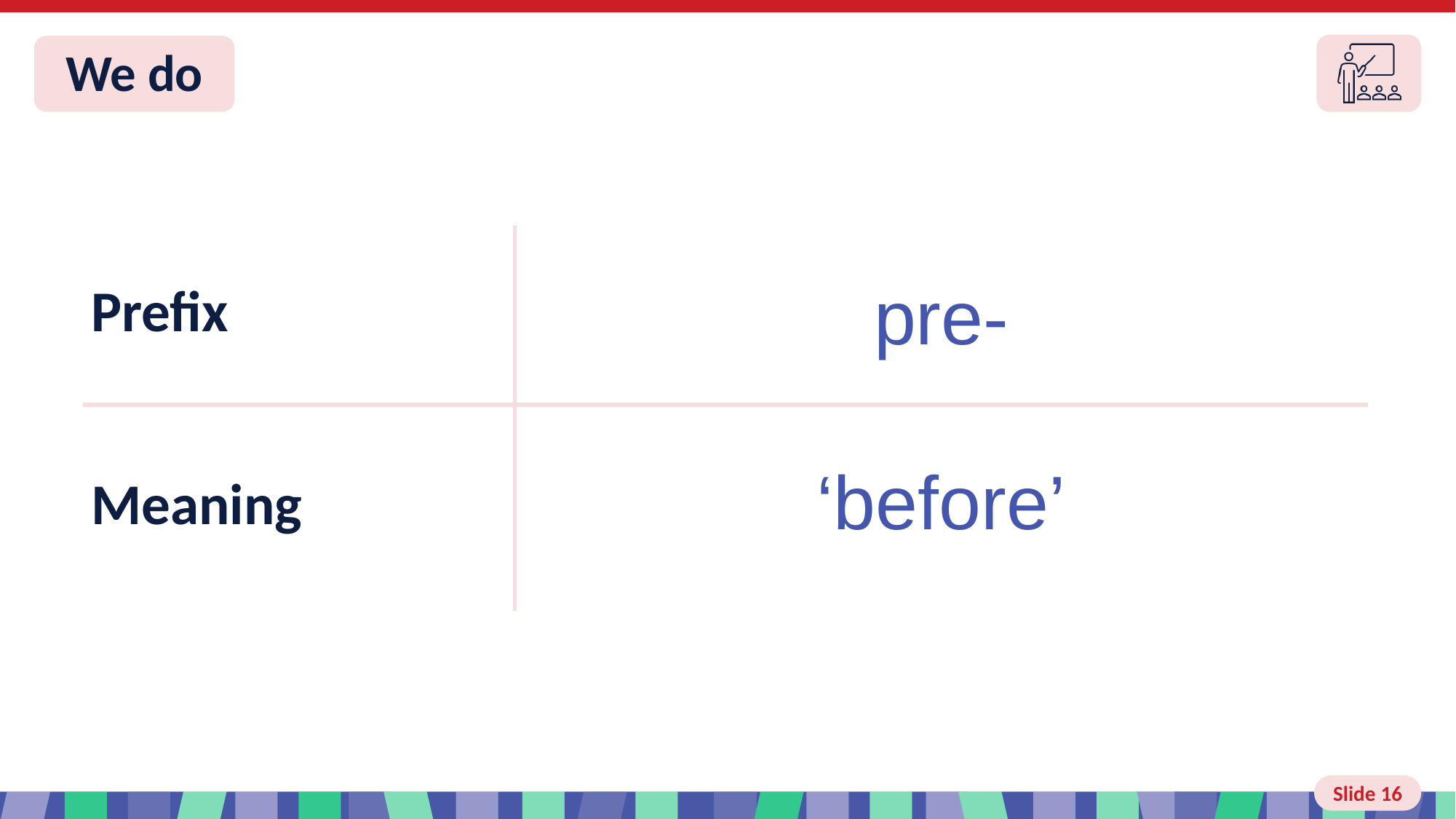

Slide 16 We do
| Prefix | pre- |
| --- | --- |
| Meaning | ‘before’ |